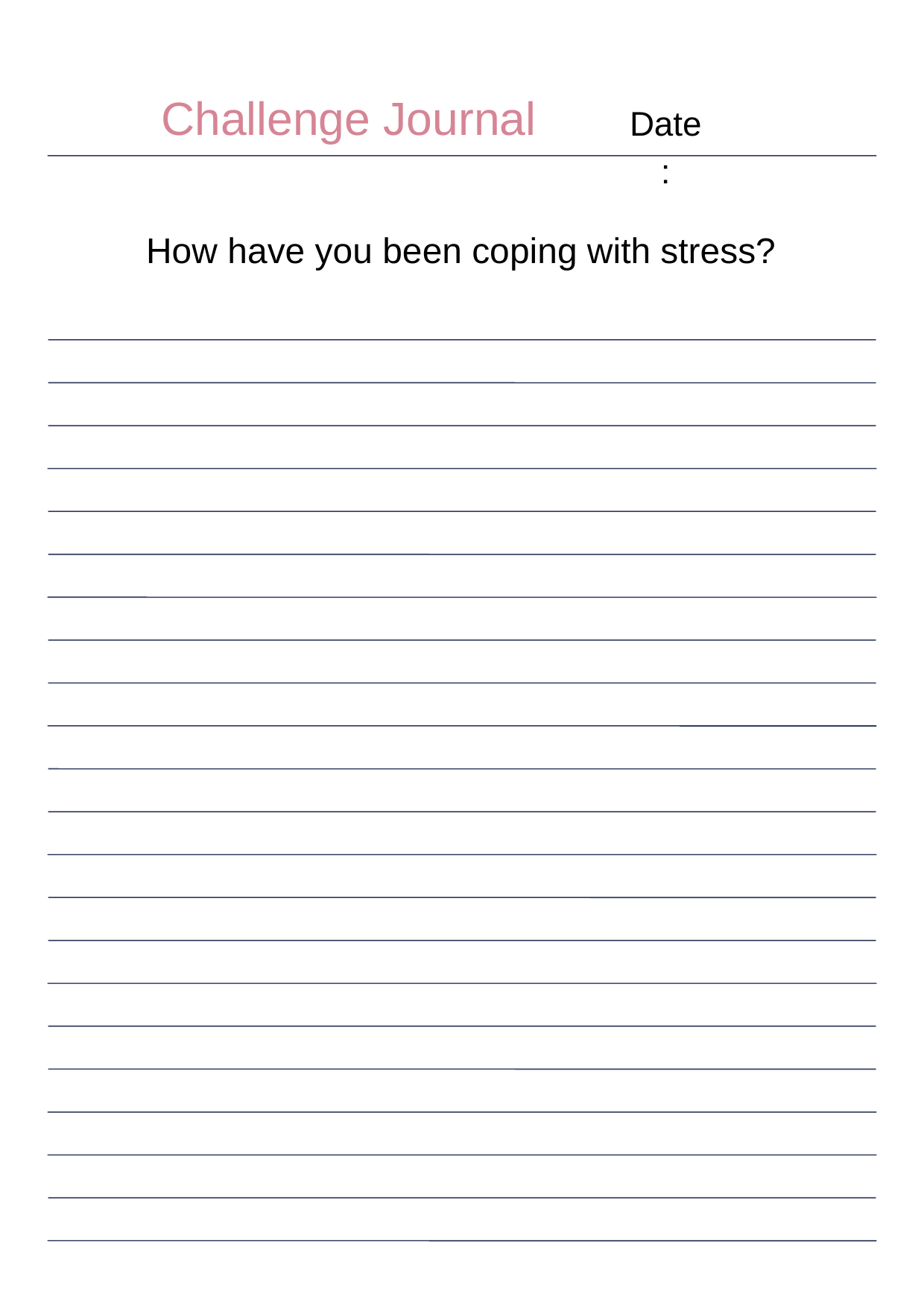

Challenge Journal
Date:

How have you been coping with stress?